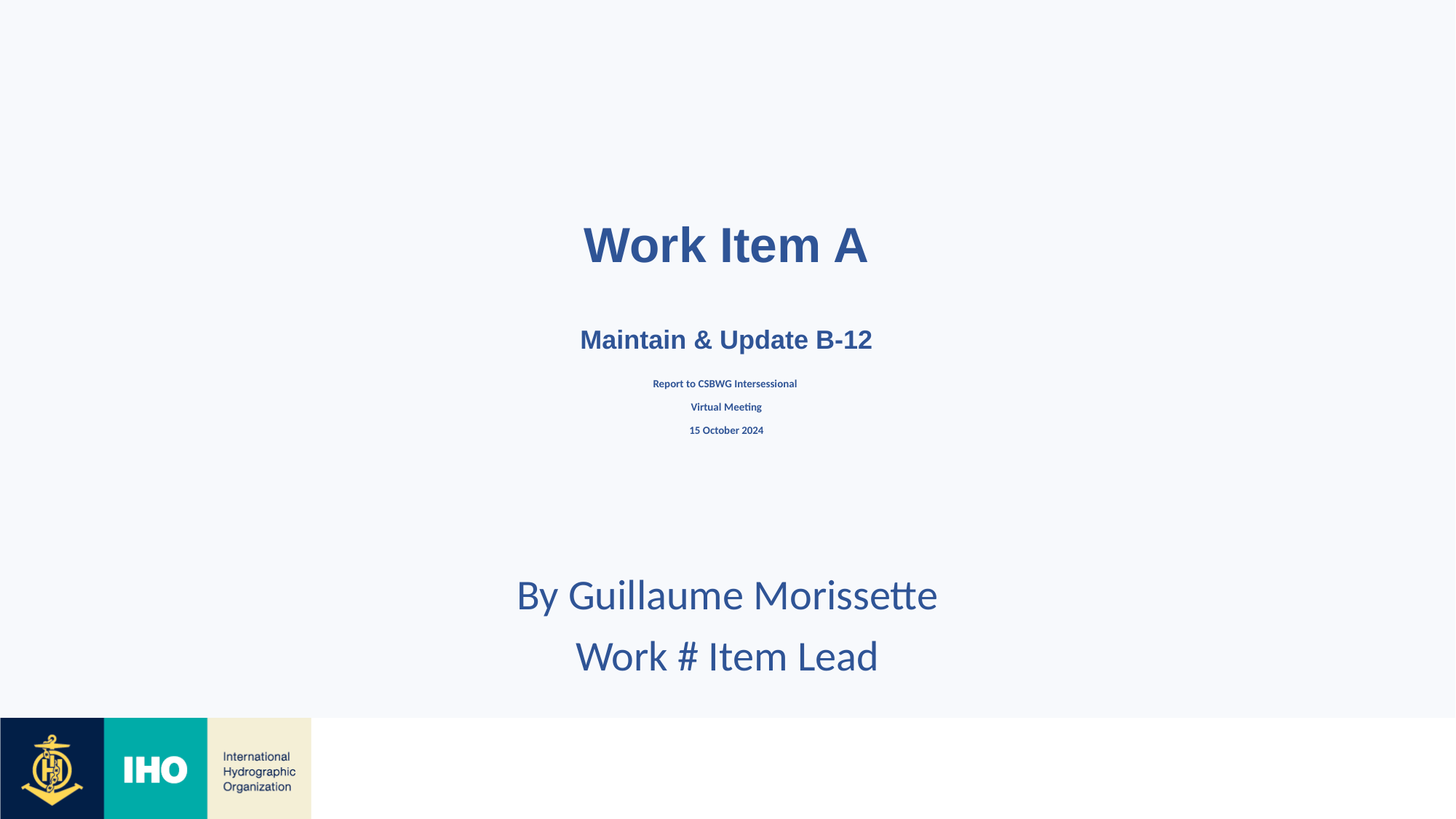

Work Item A

Maintain & Update B-12

Report to CSBWG Intersessional

Virtual Meeting

15 October 2024

By Guillaume Morissette
Work # Item Lead